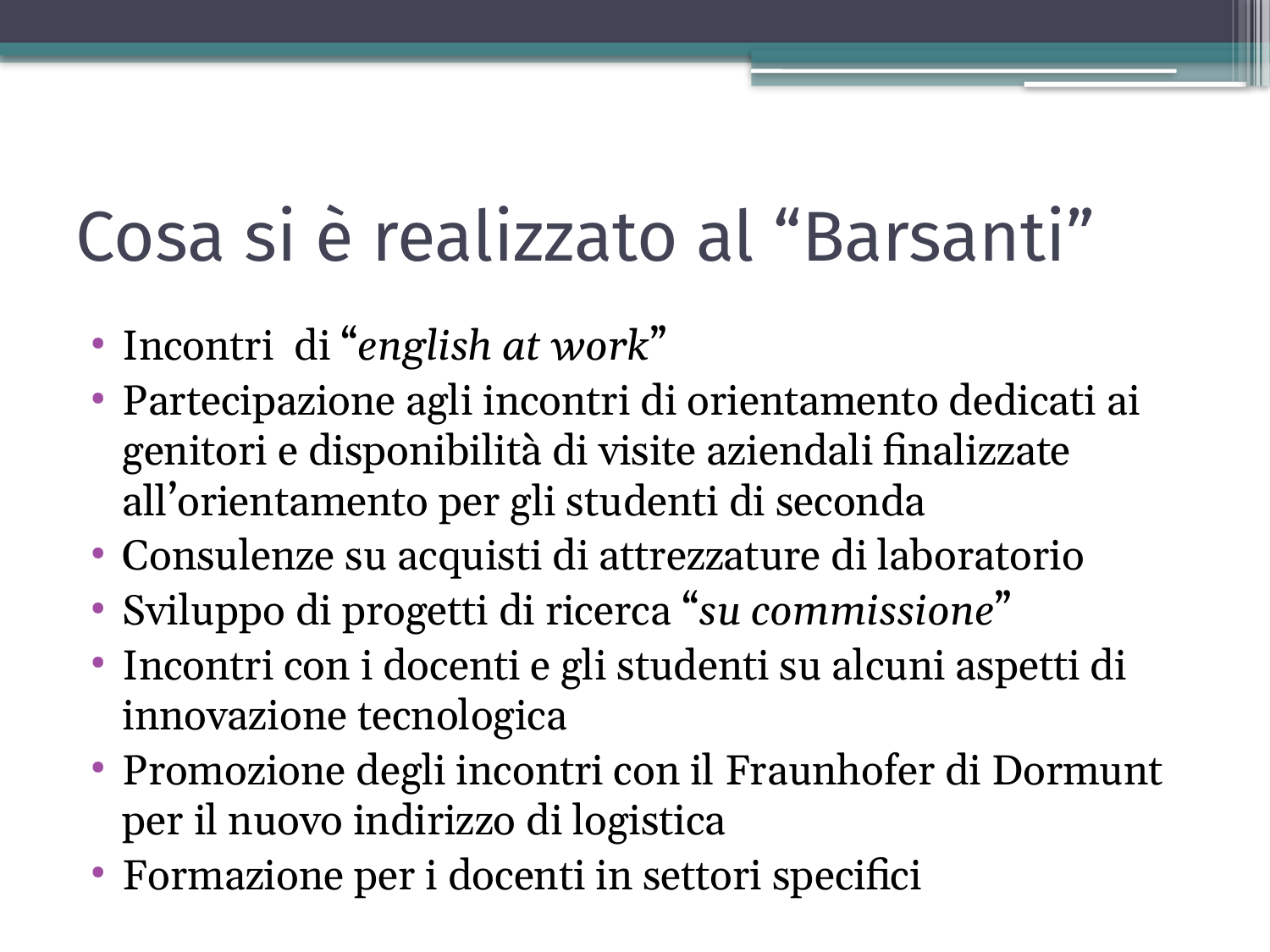

# Cosa si è realizzato al “Barsanti”
Incontri  di “english at work”
Partecipazione agli incontri di orientamento dedicati ai genitori e disponibilità di visite aziendali finalizzate all’orientamento per gli studenti di seconda
Consulenze su acquisti di attrezzature di laboratorio
Sviluppo di progetti di ricerca “su commissione”
Incontri con i docenti e gli studenti su alcuni aspetti di innovazione tecnologica
Promozione degli incontri con il Fraunhofer di Dormunt per il nuovo indirizzo di logistica
Formazione per i docenti in settori specifici